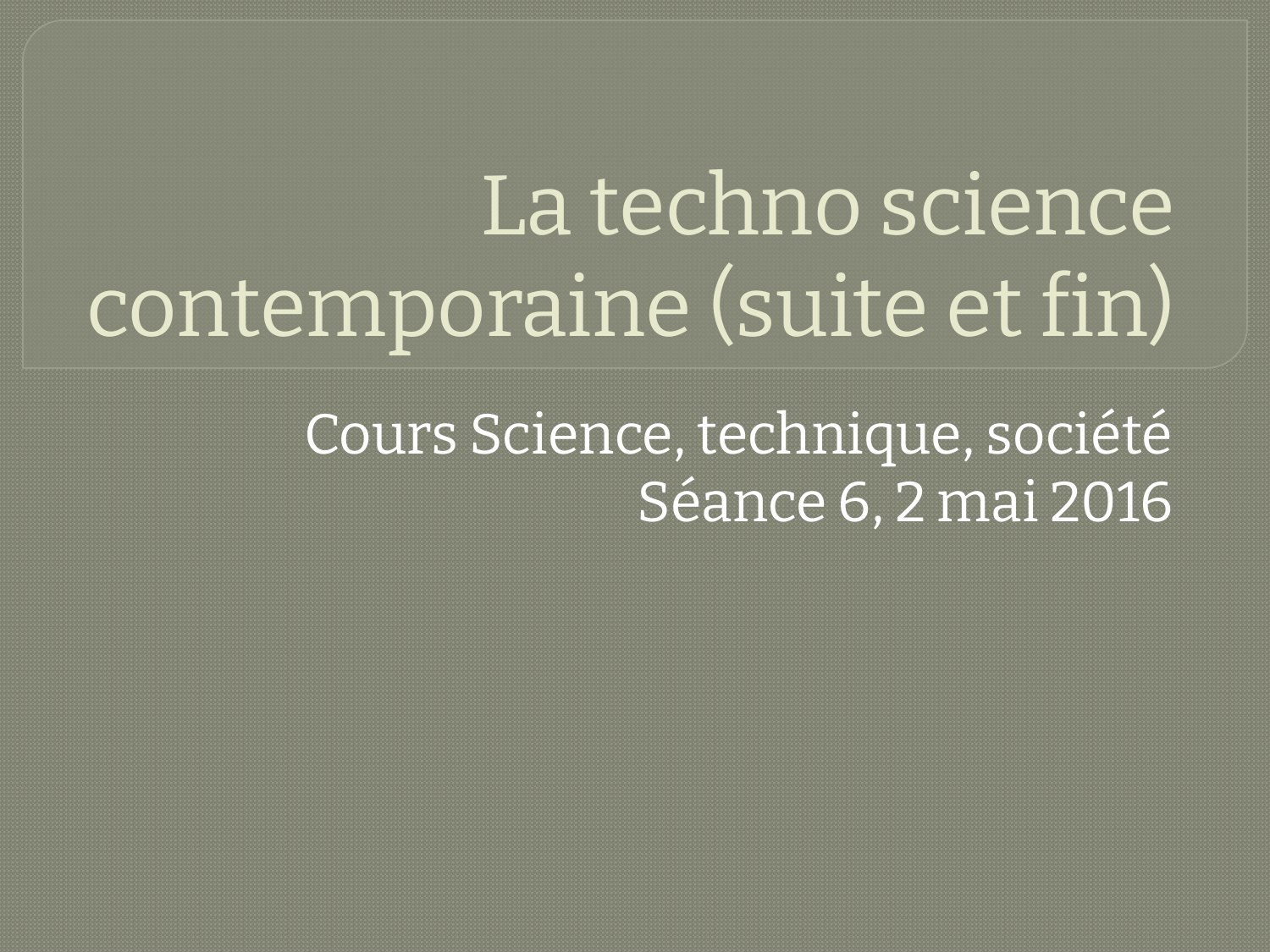

# La techno science contemporaine (suite et fin)
Cours Science, technique, société Séance 6, 2 mai 2016